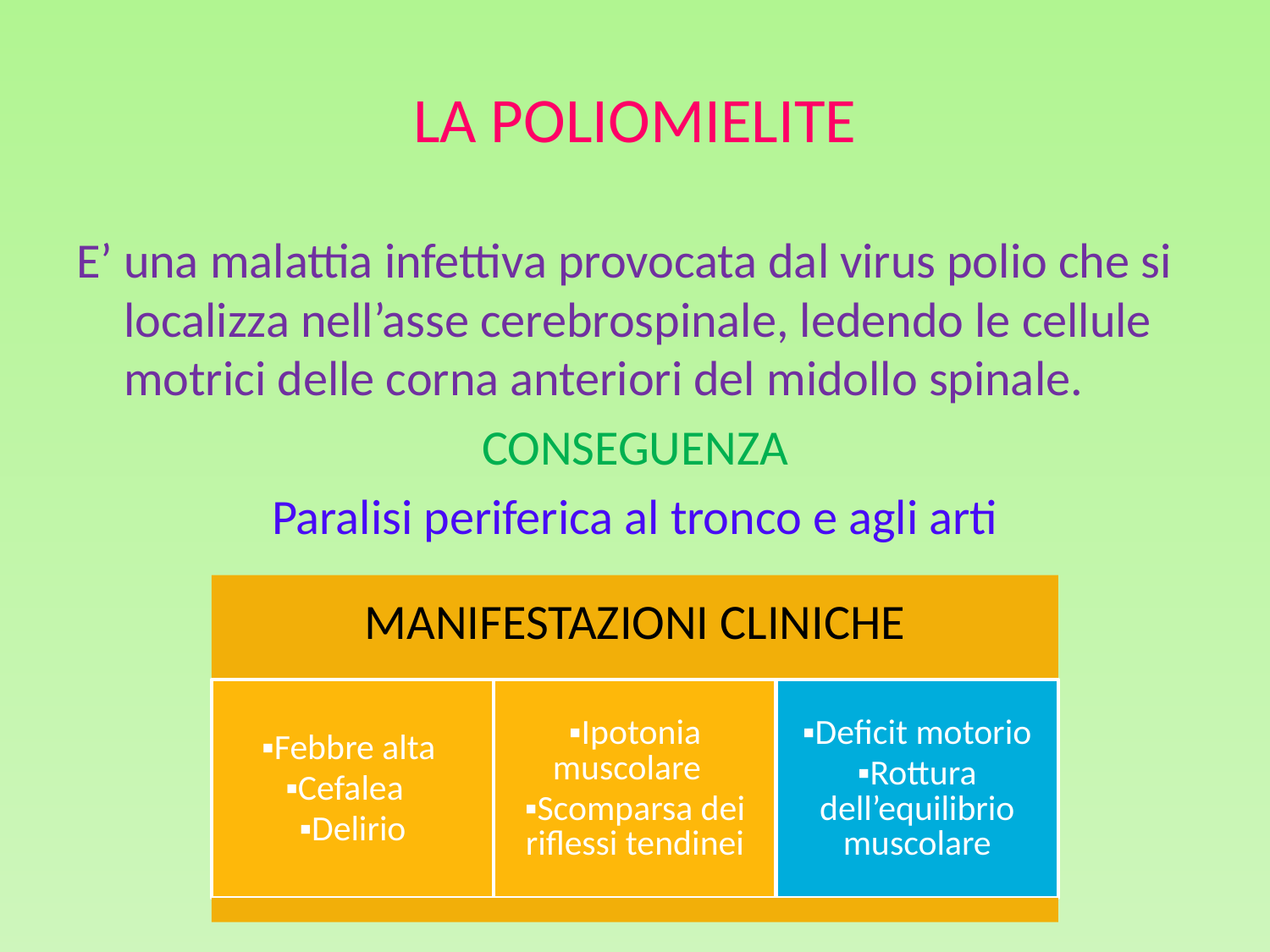

# LA POLIOMIELITE
E’ una malattia infettiva provocata dal virus polio che si localizza nell’asse cerebrospinale, ledendo le cellule motrici delle corna anteriori del midollo spinale.
CONSEGUENZA
Paralisi periferica al tronco e agli arti
MANIFESTAZIONI CLINICHE
▪Febbre alta  ▪Cefalea
▪Delirio
▪Ipotonia muscolare
▪Scomparsa dei riflessi tendinei
▪Deficit motorio
▪Rottura dell’equilibrio muscolare